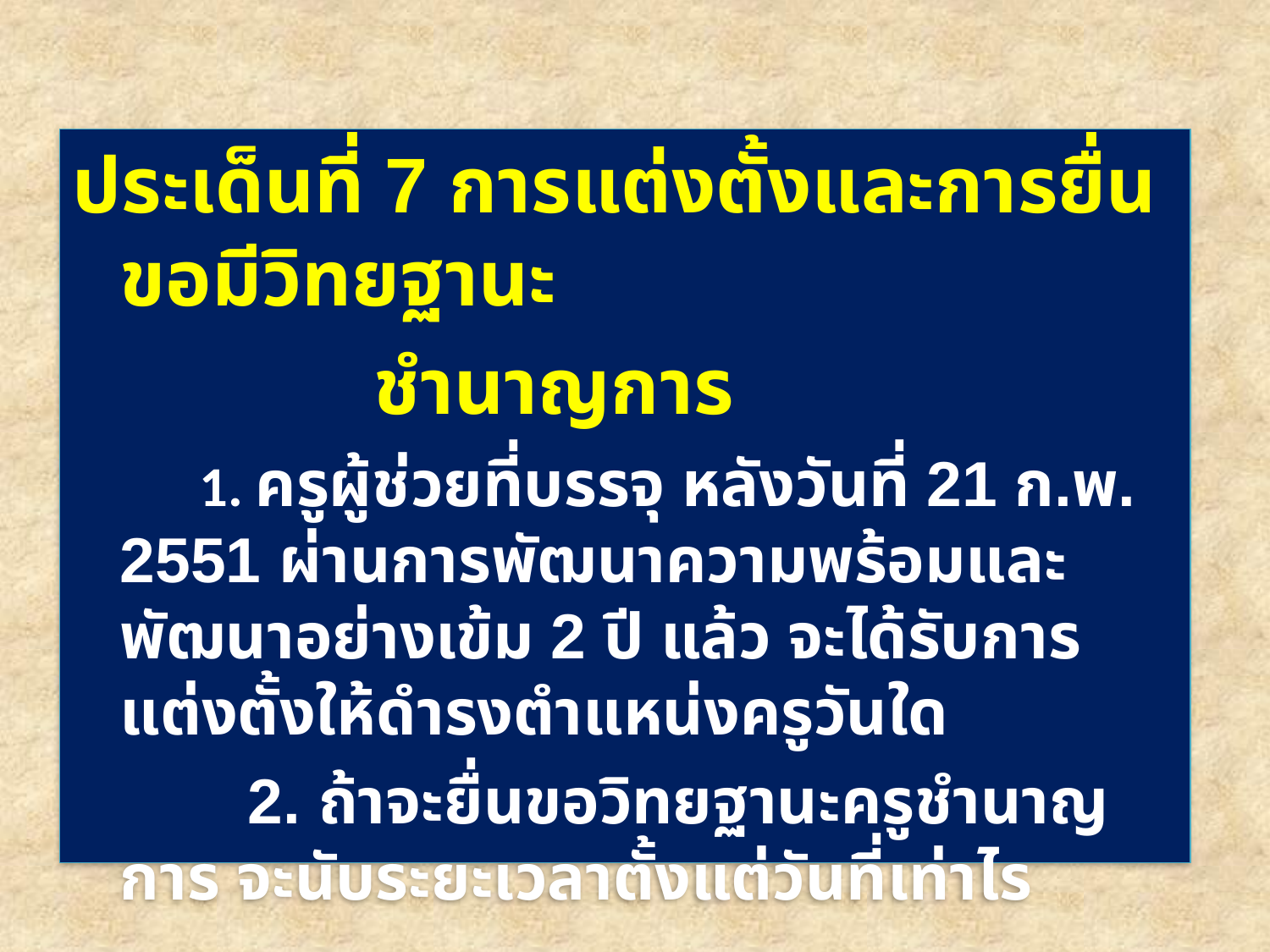

ประเด็นที่ 7 การแต่งตั้งและการยื่นขอมีวิทยฐานะ
               ชำนาญการ
          1. ครูผู้ช่วยที่บรรจุ หลังวันที่ 21 ก.พ. 2551 ผ่านการพัฒนาความพร้อมและพัฒนาอย่างเข้ม 2 ปี แล้ว จะได้รับการแต่งตั้งให้ดำรงตำแหน่งครูวันใด
          2. ถ้าจะยื่นขอวิทยฐานะครูชำนาญการ จะนับระยะเวลาตั้งแต่วันที่เท่าไร